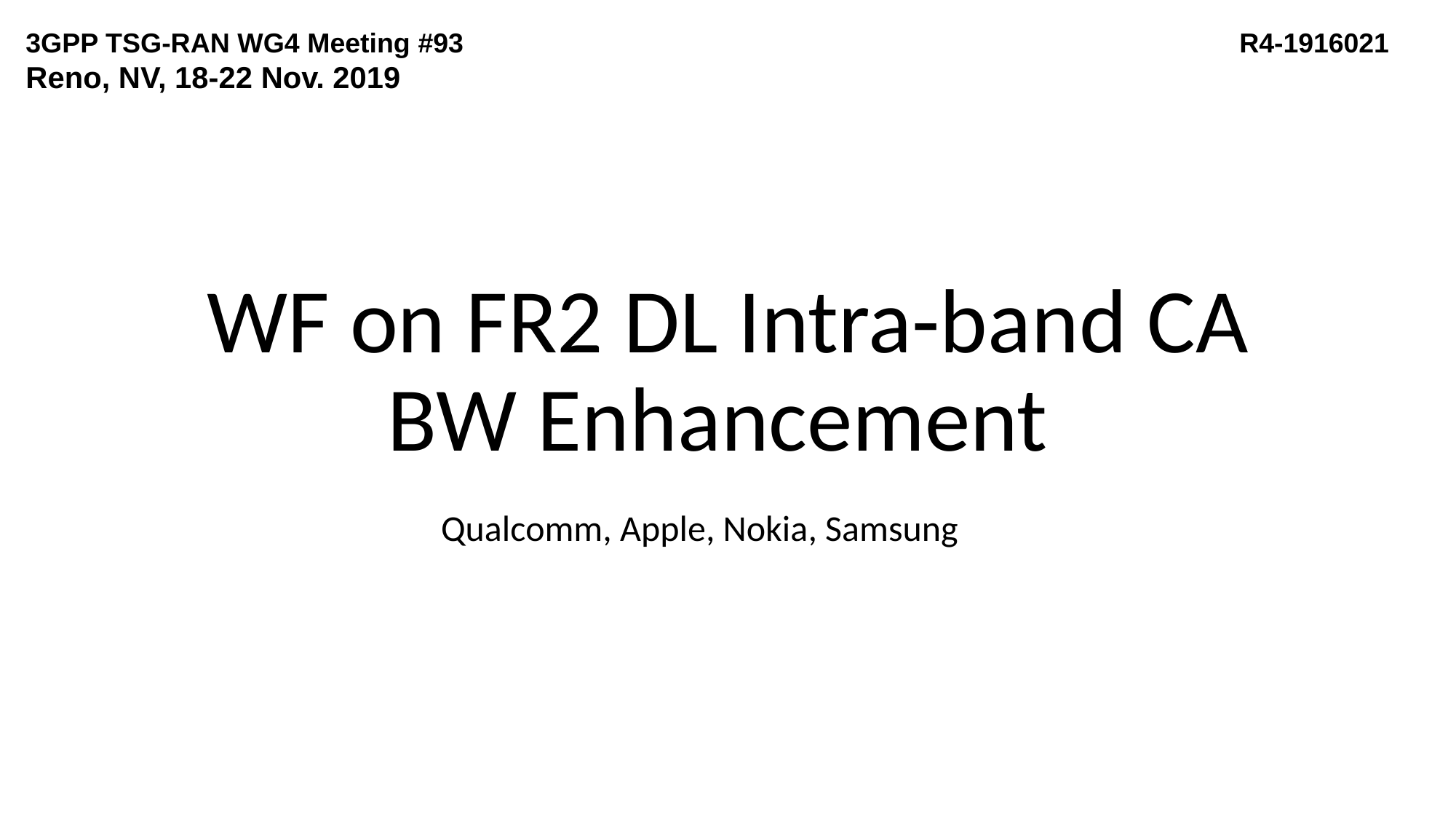

­­­3GPP TSG-RAN WG4 Meeting #93                                  	          			                R4-1916021
Reno, NV, 18-22 Nov. 2019
# WF on FR2 DL Intra-band CA BW Enhancement
Qualcomm, Apple, Nokia, Samsung